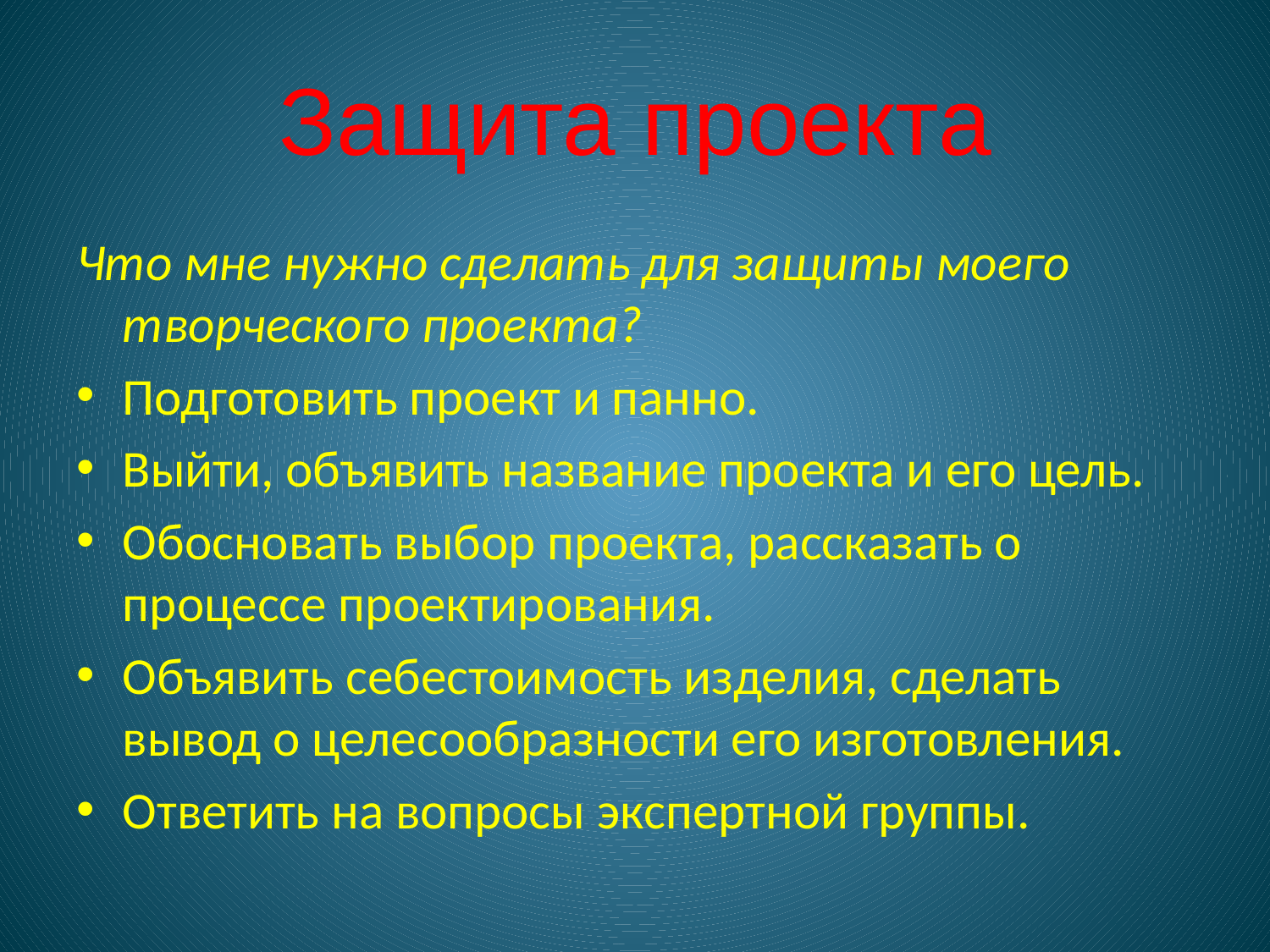

# Защита проекта
Что мне нужно сделать для защиты моего творческого проекта?
Подготовить проект и панно.
Выйти, объявить название проекта и его цель.
Обосновать выбор проекта, рассказать о процессе проектирования.
Объявить себестоимость изделия, сделать вывод о целесообразности его изготовления.
Ответить на вопросы экспертной группы.